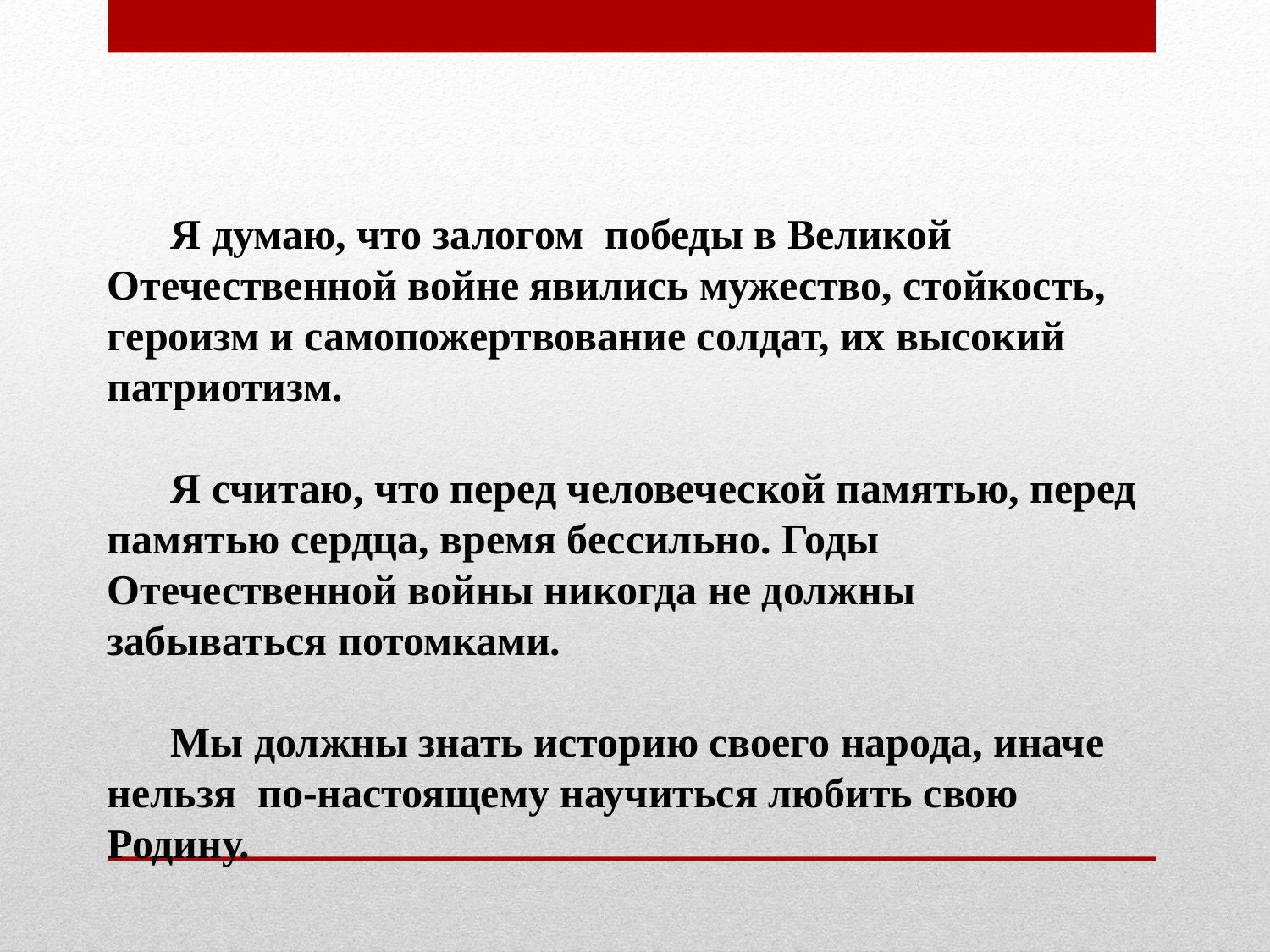

Я думаю, что залогом  победы в Великой Отечественной войне явились мужество, стойкость, героизм и самопожертвование солдат, их высокий патриотизм.

Я считаю, что перед человеческой памятью, перед памятью сердца, время бессильно. Годы  Отечественной войны никогда не должны забываться потомками.

Мы должны знать историю своего народа, иначе нельзя  по-настоящему научиться любить свою Родину.